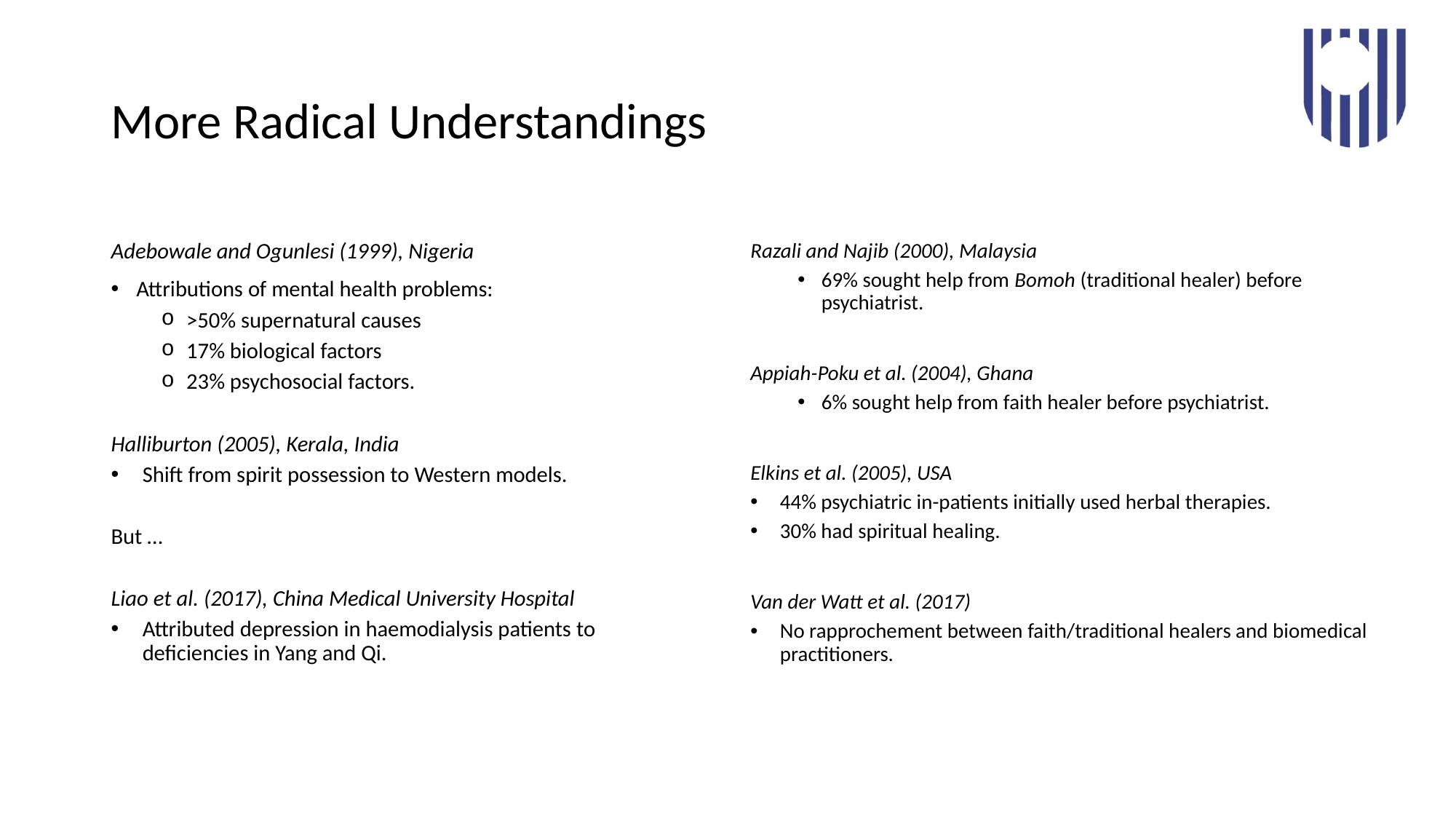

# More Radical Understandings
Adebowale and Ogunlesi (1999), Nigeria
Attributions of mental health problems:
>50% supernatural causes
17% biological factors
23% psychosocial factors.

Halliburton (2005), Kerala, India
Shift from spirit possession to Western models.

But …

Liao et al. (2017), China Medical University Hospital
Attributed depression in haemodialysis patients to deficiencies in Yang and Qi.

Razali and Najib (2000), Malaysia
69% sought help from Bomoh (traditional healer) before psychiatrist.

Appiah-Poku et al. (2004), Ghana
6% sought help from faith healer before psychiatrist.

Elkins et al. (2005), USA
44% psychiatric in-patients initially used herbal therapies.
30% had spiritual healing.

Van der Watt et al. (2017)
No rapprochement between faith/traditional healers and biomedical practitioners.